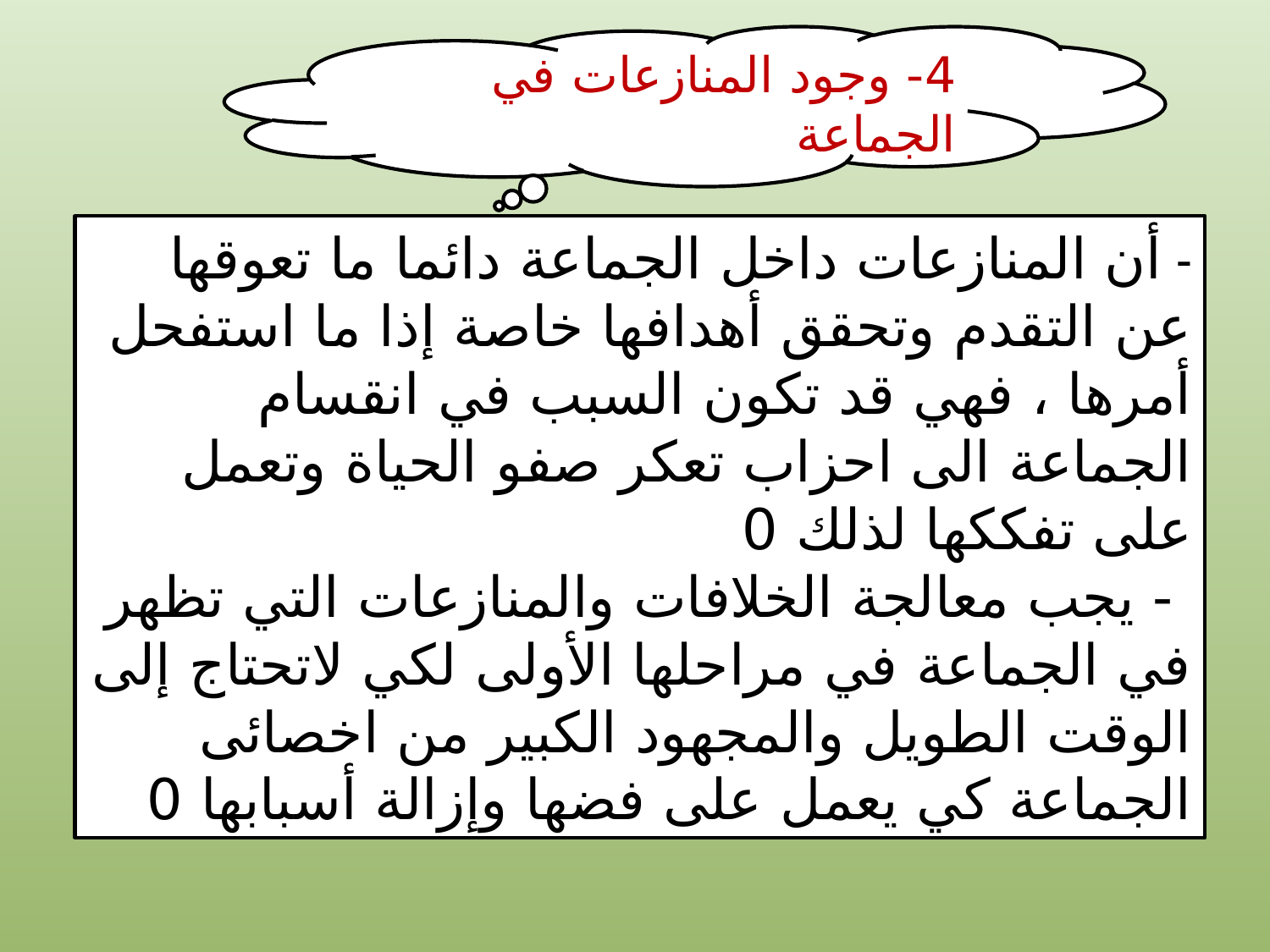

4- وجود المنازعات في الجماعة
- أن المنازعات داخل الجماعة دائما ما تعوقها عن التقدم وتحقق أهدافها خاصة إذا ما استفحل أمرها ، فهي قد تكون السبب في انقسام الجماعة الى احزاب تعكر صفو الحياة وتعمل على تفككها لذلك 0
 - يجب معالجة الخلافات والمنازعات التي تظهر في الجماعة في مراحلها الأولى لكي لاتحتاج إلى الوقت الطويل والمجهود الكبير من اخصائى الجماعة كي يعمل على فضها وإزالة أسبابها 0